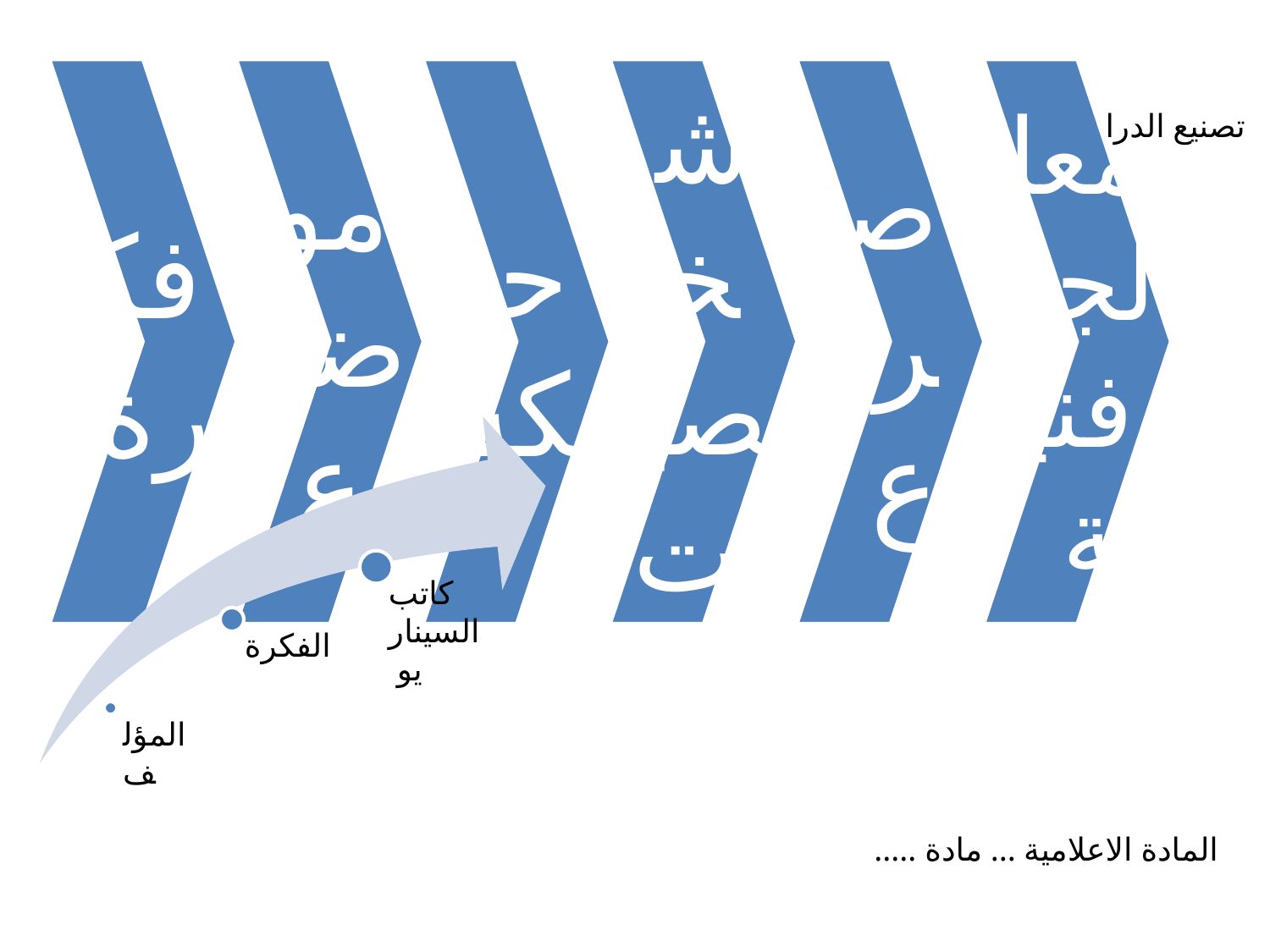

فكرة
تصنيع الدراما  :

المؤلف
الفكرة
كاتب السيناريو
المادة الاعلامية ... مادة .....